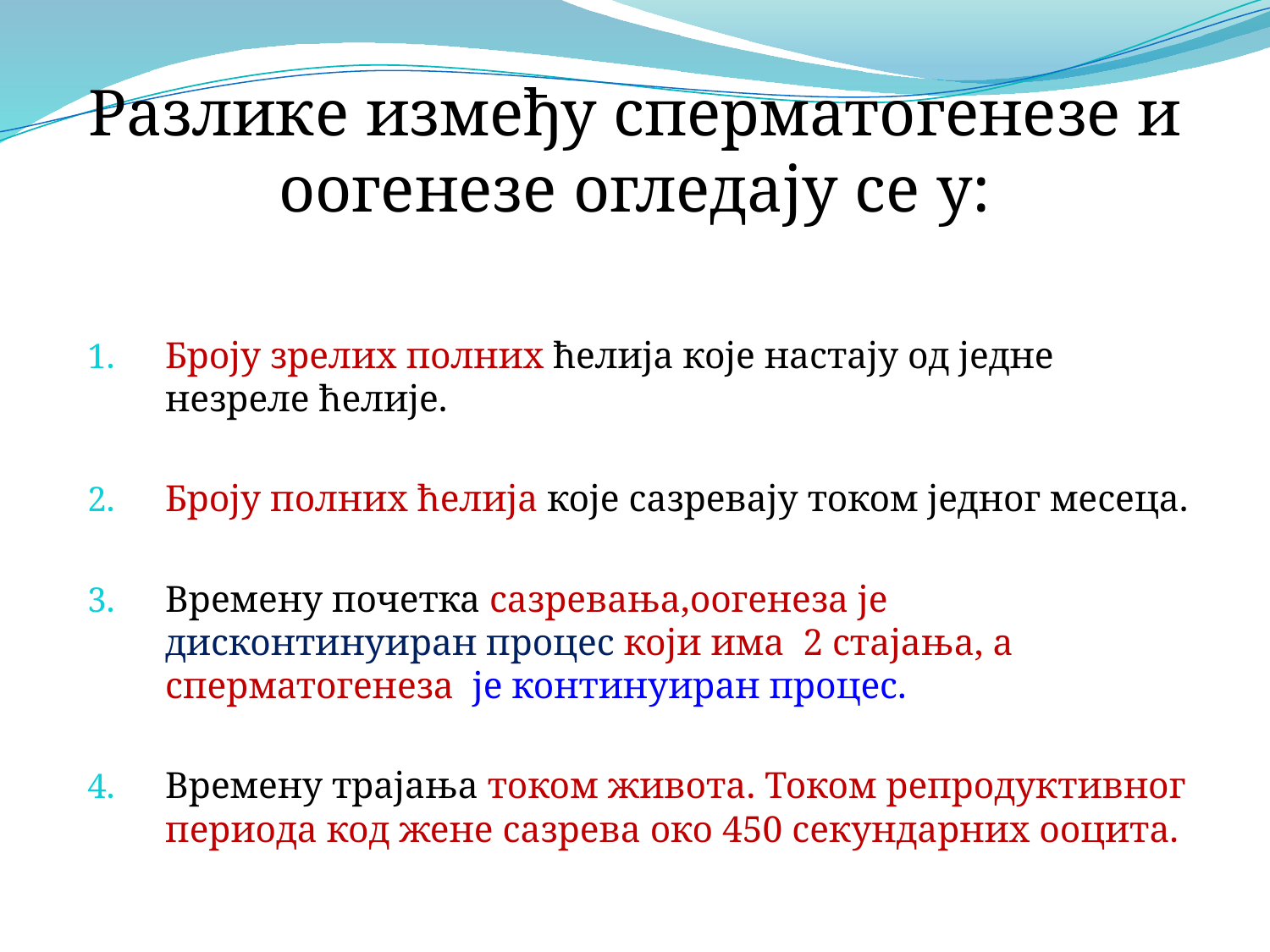

Разликe између сперматогенезе и оогенезе огледају се у:
Броју зрелих полних ћелија које настају од једне незреле ћелије.

Броју полних ћелија које сазревају током једног месеца.

Времену почетка сазревања,оогенеза је дисконтинуиран процес који има  2 стајања, а  сперматогенеза  је континуиран процес.

Времену трајања током живота. Током репродуктивног периода код жене сазрева око 450 секундарних ооцита.